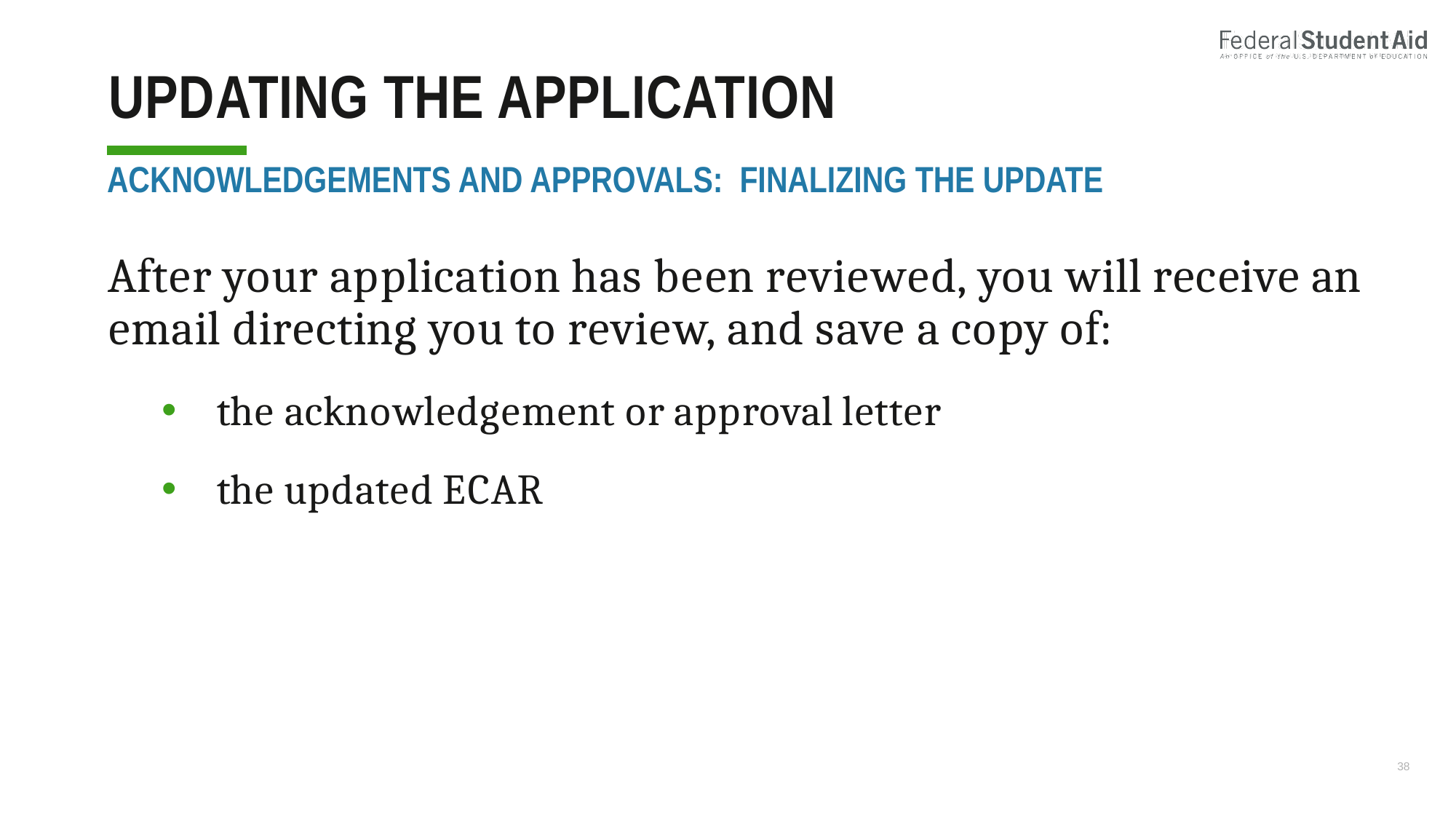

# Updating the application
Acknowledgements and Approvals:  Finalizing the update
After your application has been reviewed, you will receive an email directing you to review, and save a copy of:
the acknowledgement or approval letter
the updated ECAR

38